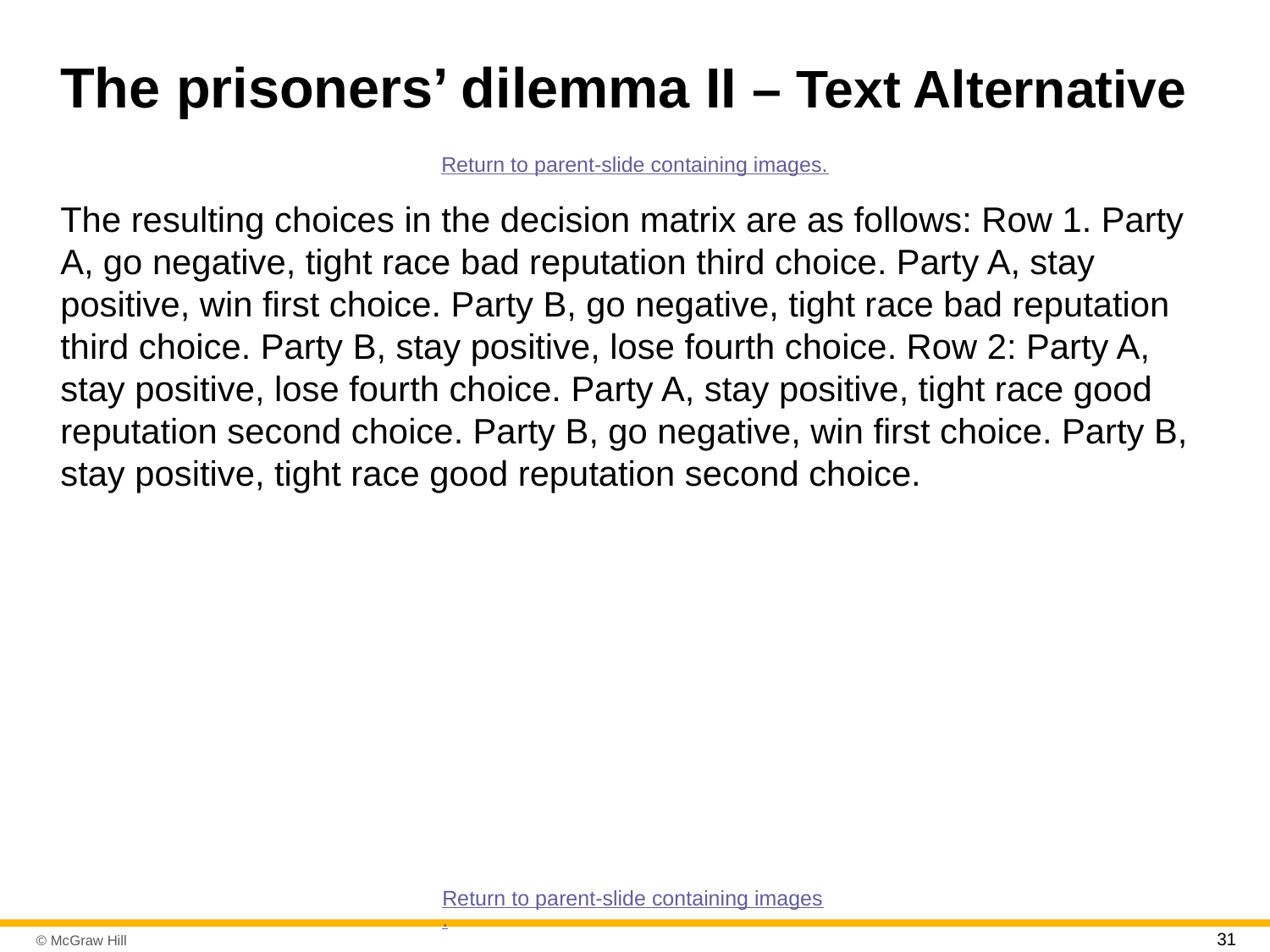

# The prisoners’ dilemma II – Text Alternative
Return to parent-slide containing images.
The resulting choices in the decision matrix are as follows: Row 1. Party A, go negative, tight race bad reputation third choice. Party A, stay positive, win first choice. Party B, go negative, tight race bad reputation third choice. Party B, stay positive, lose fourth choice. Row 2: Party A, stay positive, lose fourth choice. Party A, stay positive, tight race good reputation second choice. Party B, go negative, win first choice. Party B, stay positive, tight race good reputation second choice.
Return to parent-slide containing images.